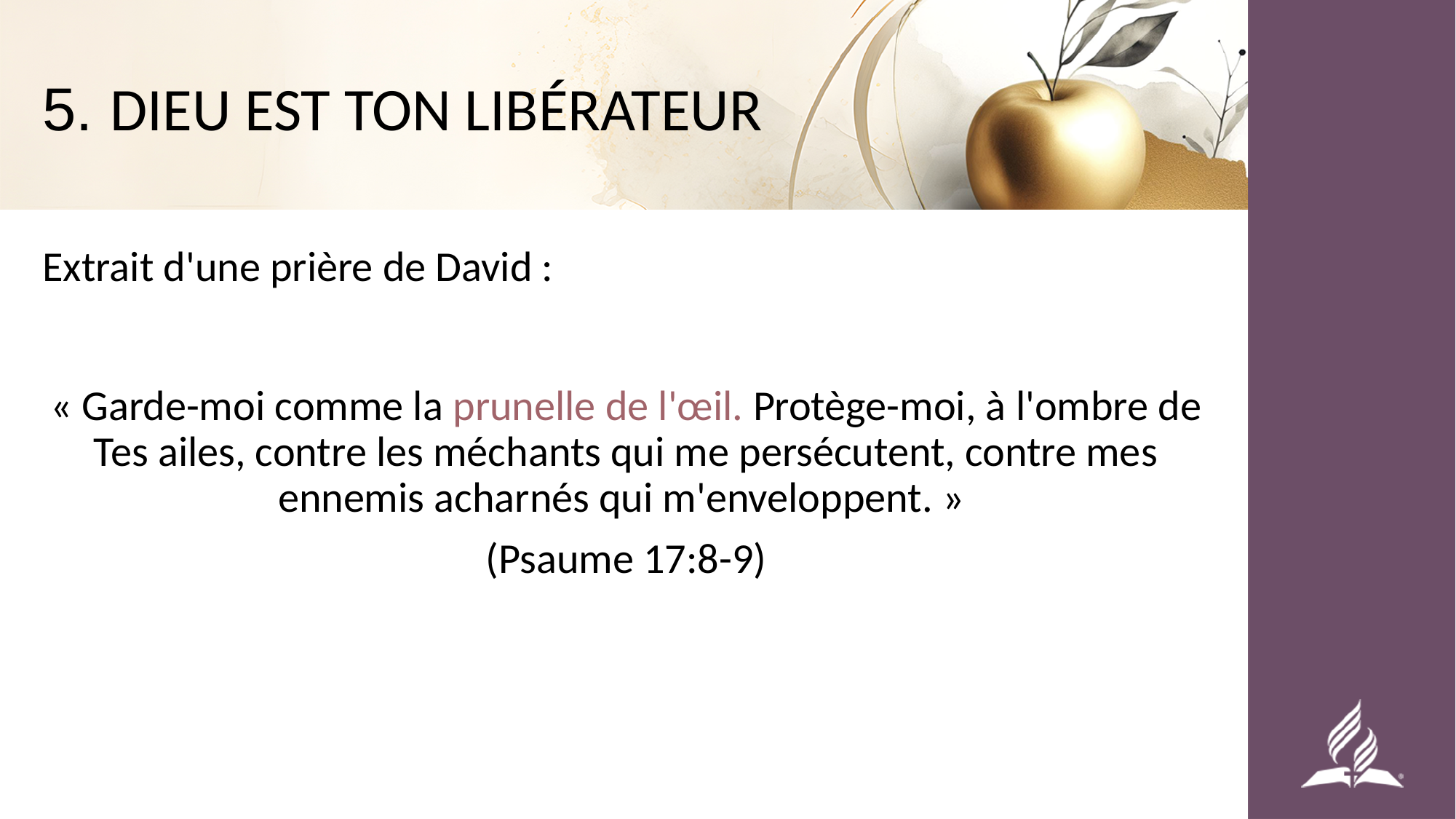

# 5. DIEU EST TON LIBÉRATEUR
Extrait d'une prière de David :

« Garde-moi comme la prunelle de l'œil. Protège-moi, à l'ombre de Tes ailes, contre les méchants qui me persécutent, contre mes ennemis acharnés qui m'enveloppent. »
(Psaume 17:8-9)